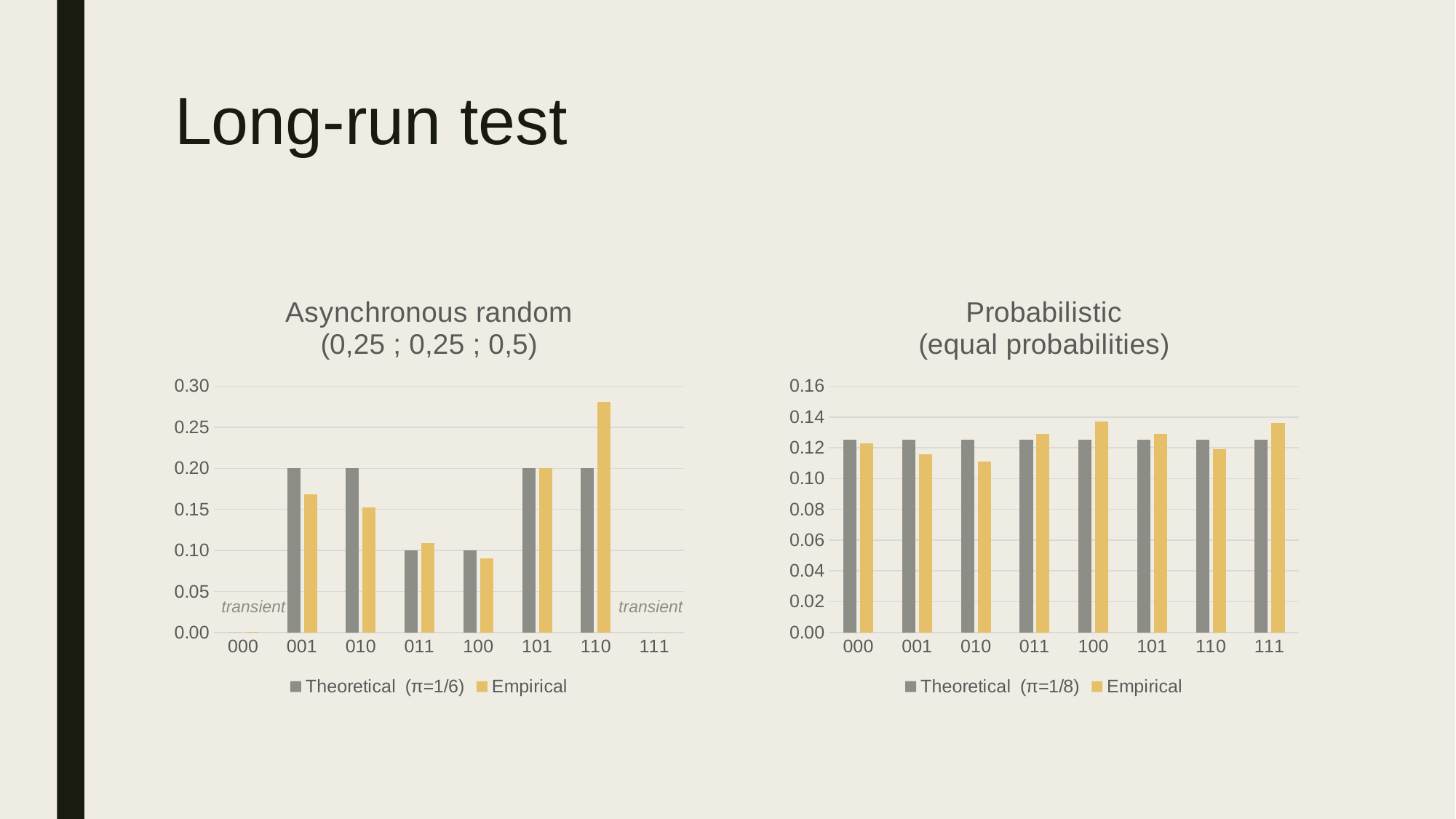

# Long-run test

### Chart: Asynchronous random (0,25 ; 0,25 ; 0,5)

| Category | Theoretical  (π=1/6) | Empirical |
|---|---|---|
| 000 | 0.0 | 0.001 |
| 001 | 0.2 | 0.168 |
| 010 | 0.2 | 0.152 |
| 011 | 0.1 | 0.109 |
| 100 | 0.1 | 0.09 |
| 101 | 0.2 | 0.2 |
| 110 | 0.2 | 0.281 |
| 111 | 0.0 | 0.0 |

### Chart: Probabilistic
(equal probabilities)

| Category | Theoretical  (π=1/8) | Empirical |
|---|---|---|
| 000 | 0.125 | 0.123 |
| 001 | 0.125 | 0.116 |
| 010 | 0.125 | 0.111 |
| 011 | 0.125 | 0.129 |
| 100 | 0.125 | 0.137 |
| 101 | 0.125 | 0.129 |
| 110 | 0.125 | 0.119 |
| 111 | 0.125 | 0.136 |
transient
transient